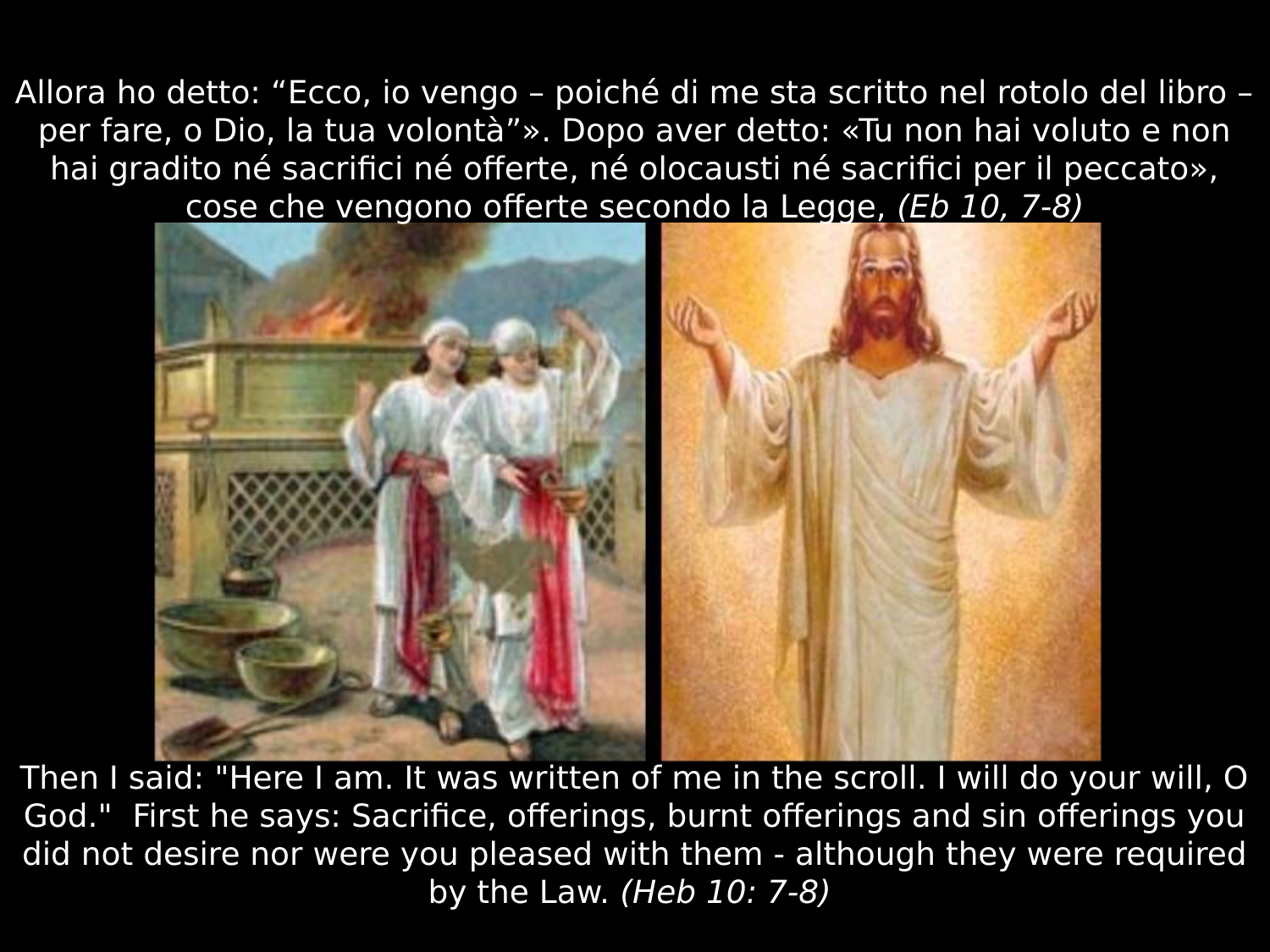

# Allora ho detto: “Ecco, io vengo – poiché di me sta scritto nel rotolo del libro – per fare, o Dio, la tua volontà”». Dopo aver detto: «Tu non hai voluto e non hai gradito né sacrifici né offerte, né olocausti né sacrifici per il peccato», cose che vengono offerte secondo la Legge, (Eb 10, 7-8)
Then I said: "Here I am. It was written of me in the scroll. I will do your will, O God."  First he says: Sacrifice, offerings, burnt offerings and sin offerings you did not desire nor were you pleased with them - although they were required by the Law. (Heb 10: 7-8)